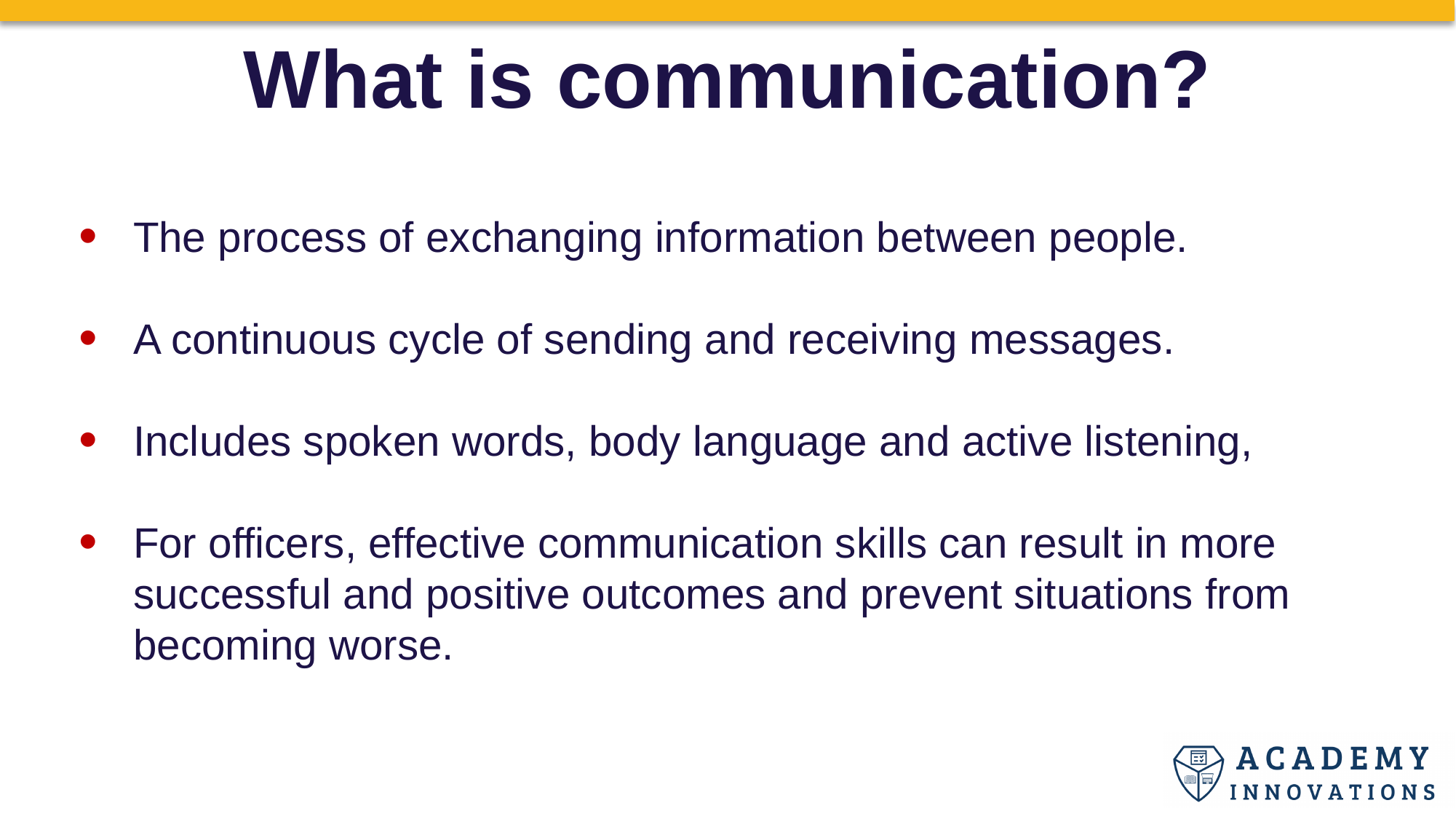

What is communication?
The process of exchanging information between people.

A continuous cycle of sending and receiving messages.

Includes spoken words, body language and active listening,

For officers, effective communication skills can result in more successful and positive outcomes and prevent situations from becoming worse.